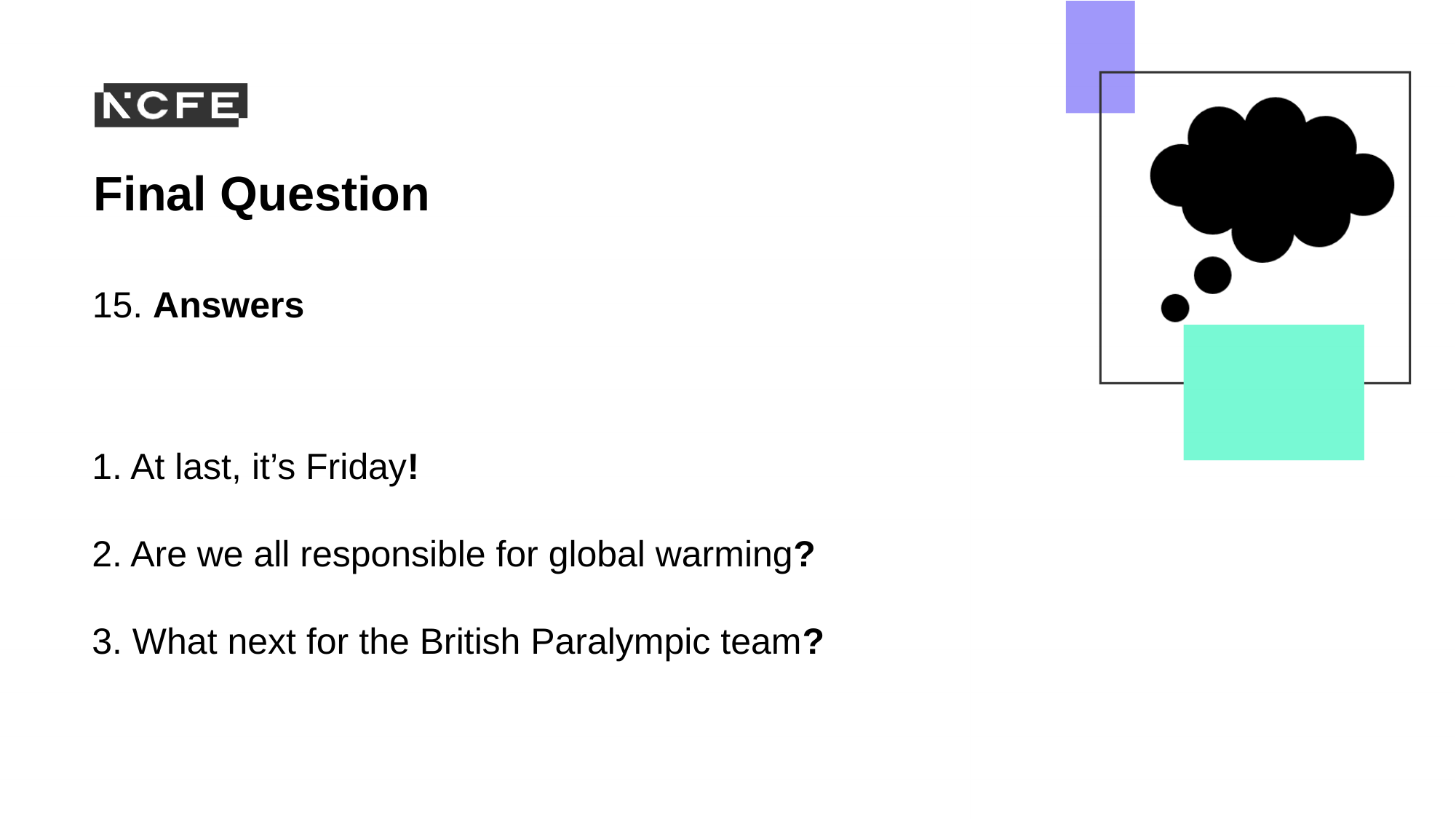

Final Question
15. Answers

1. At last, it’s Friday!

2. Are we all responsible for global warming?

3. What next for the British Paralympic team?